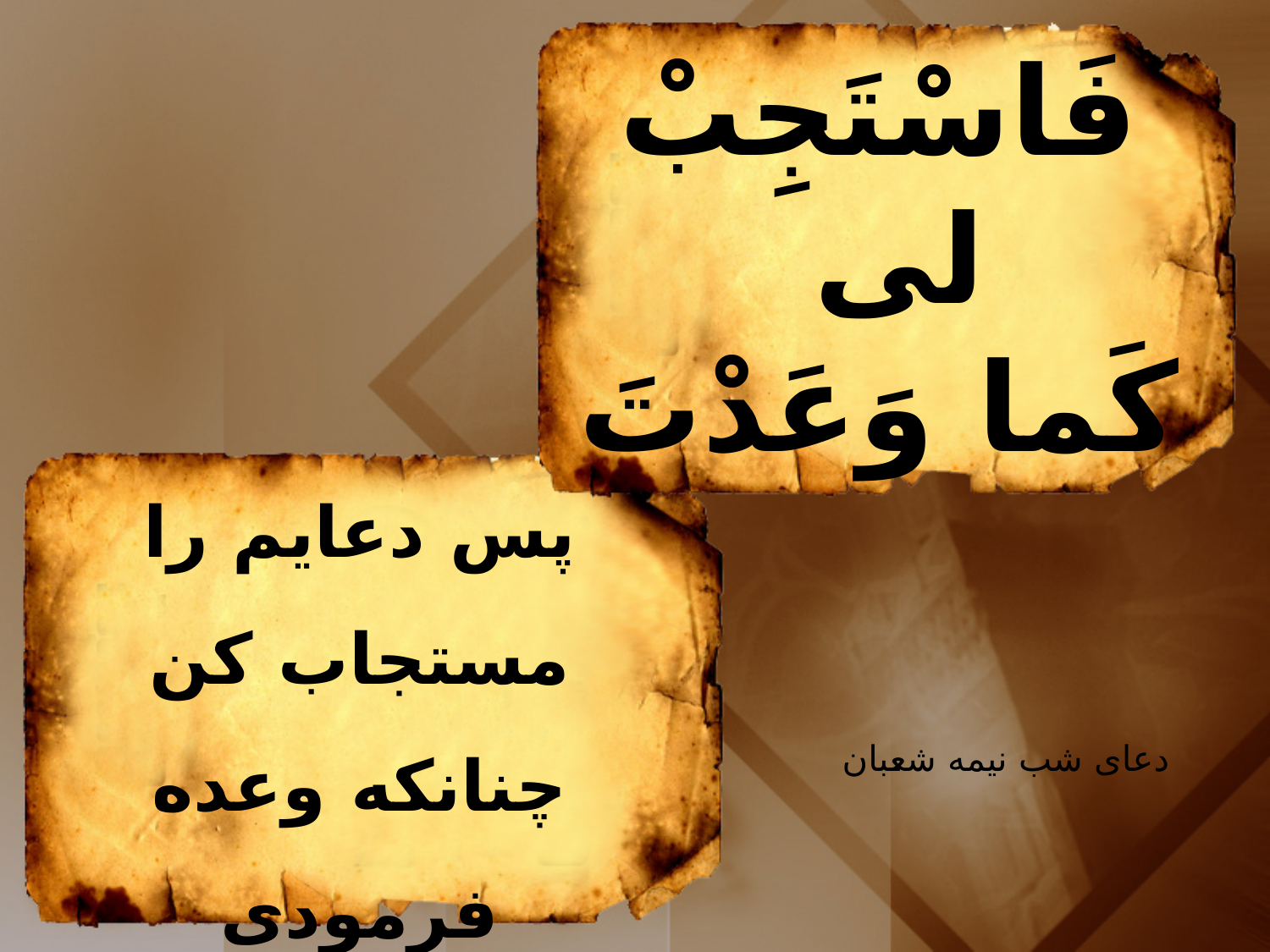

فَاسْتَجِبْ لى
كَما وَعَدْتَ
پس دعايم را مستجاب كن چنانكه وعده فرمودى